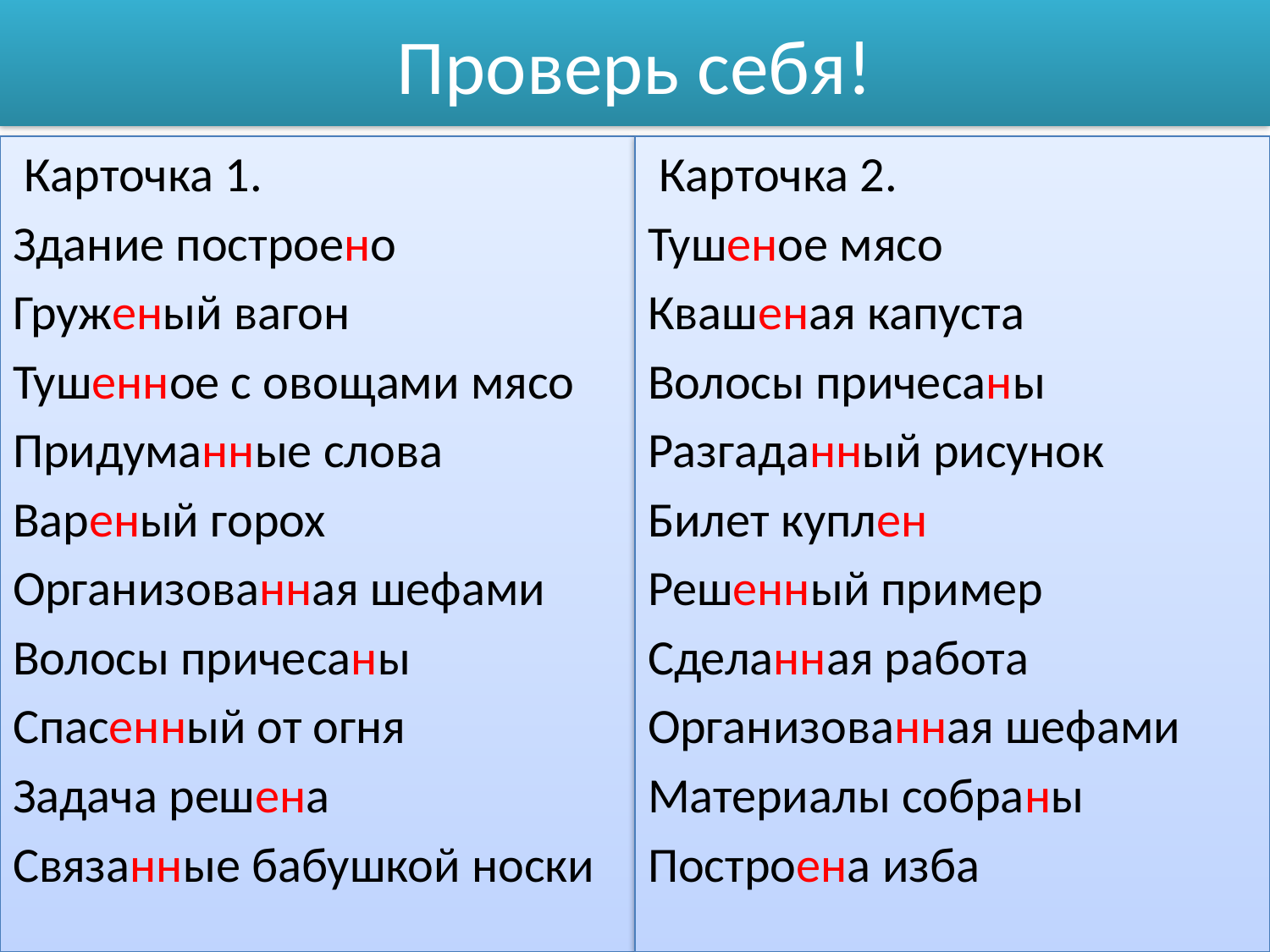

# Проверь себя!
 Карточка 1.
Здание построено
Груженый вагон
Тушенное с овощами мясо
Придуманные слова
Вареный горох
Организованная шефами
Волосы причесаны
Спасенный от огня
Задача решена
Связанные бабушкой носки
 Карточка 2.
Тушеное мясо
Квашеная капуста
Волосы причесаны
Разгаданный рисунок
Билет куплен
Решенный пример
Сделанная работа
Организованная шефами
Материалы собраны
Построена изба